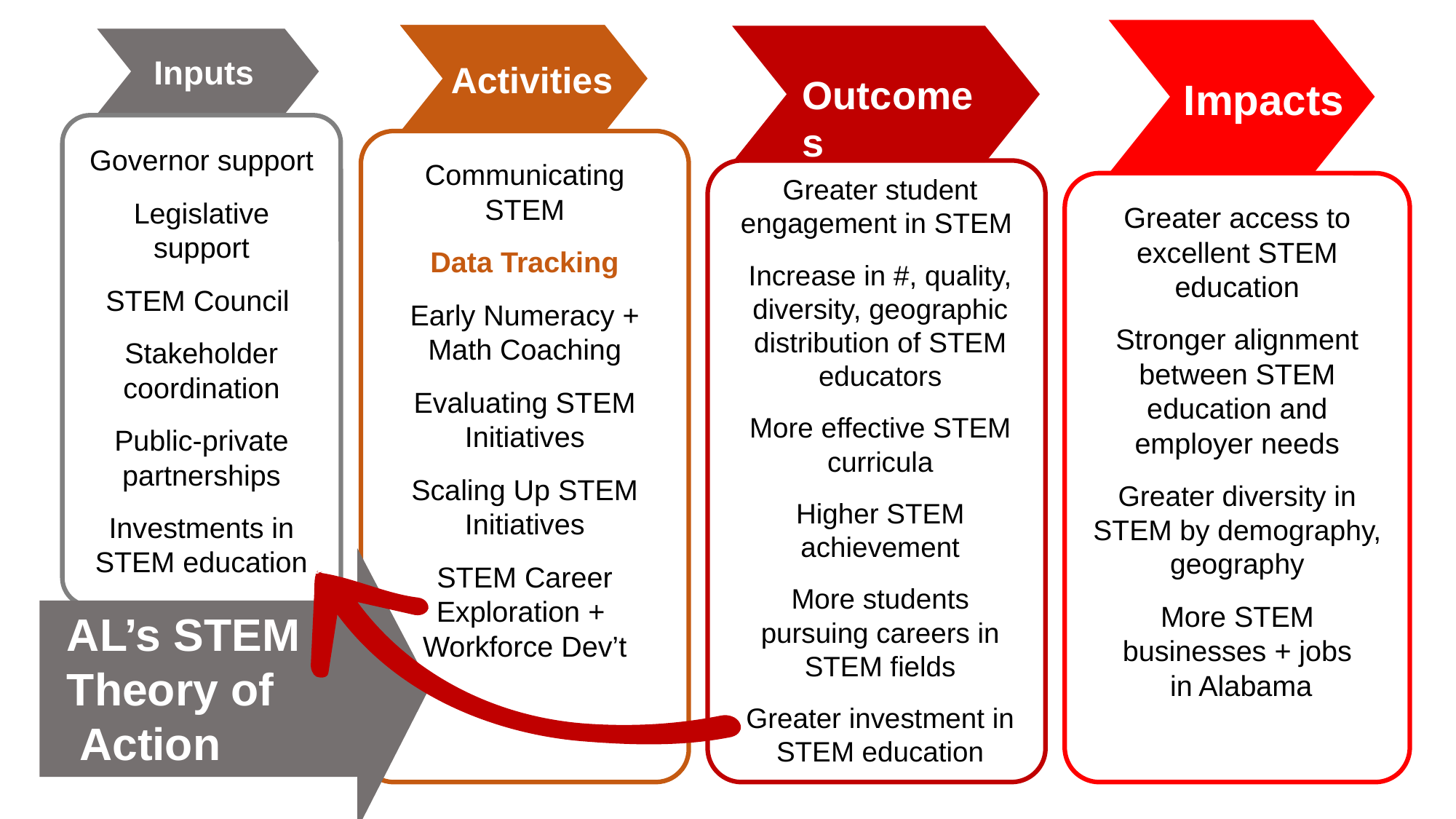

Governor support
Legislative support
STEM Council
Stakeholder coordination
Public-private partnerships
Investments in STEM education

Communicating STEM
Data Tracking
Early Numeracy + Math Coaching
Evaluating STEM Initiatives
Scaling Up STEM Initiatives
STEM Career Exploration +  Workforce Dev’t

Greater student engagement in STEM
Increase in #, quality, diversity, geographic distribution of STEM educators
More effective STEM curricula
Higher STEM achievement
More students pursuing careers in STEM fields
Greater investment in STEM education

Greater access to excellent STEM education
Stronger alignment between STEM education and employer needs
Greater diversity in STEM by demography, geography
More STEM businesses + jobs
 in Alabama

Inputs
Activities
Outcomes
Impacts

AL’s STEM Theory of
 Action